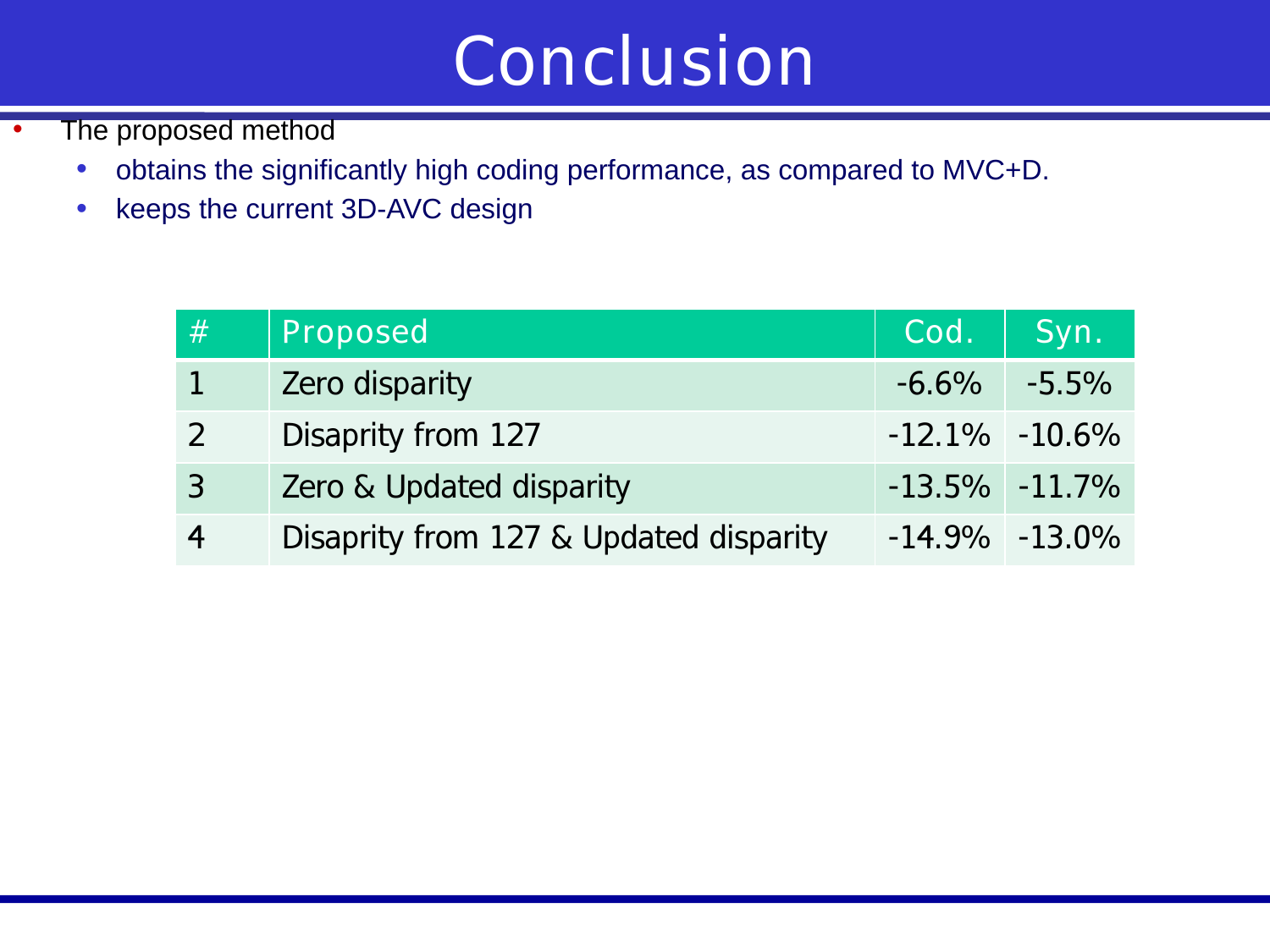

# Conclusion
The proposed method
obtains the significantly high coding performance, as compared to MVC+D.
keeps the current 3D-AVC design
| # | Proposed | Cod. | Syn. |
| --- | --- | --- | --- |
| 1 | Zero disparity | -6.6% | -5.5% |
| 2 | Disaprity from 127 | -12.1% | -10.6% |
| 3 | Zero & Updated disparity | -13.5% | -11.7% |
| 4 | Disaprity from 127 & Updated disparity | -14.9% | -13.0% |
7